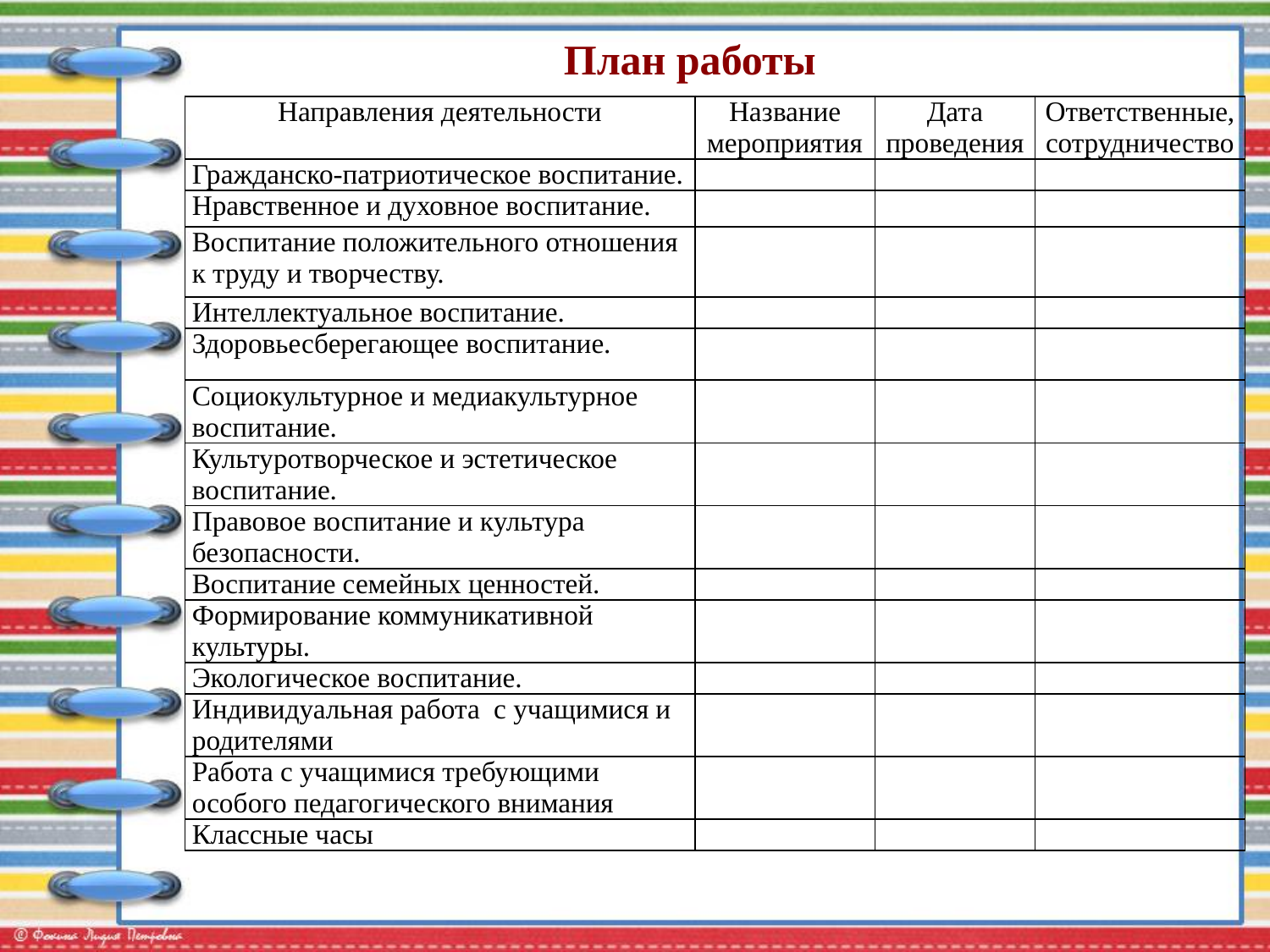

План работы
| Направления деятельности | Название мероприятия | Дата проведения | Ответственные, сотрудничество |
| --- | --- | --- | --- |
| Гражданско-патриотическое воспитание. |  |  |  |
| Нравственное и духовное воспитание. |  |  |  |
| Воспитание положительного отношения к труду и творчеству. |  |  |  |
| Интеллектуальное воспитание. |  |  |  |
| Здоровьесберегающее воспитание. |  |  |  |
| Социокультурное и медиакультурное воспитание. |  |  |  |
| Культуротворческое и эстетическое воспитание. |  |  |  |
| Правовое воспитание и культура безопасности. |  |  |  |
| Воспитание семейных ценностей. |  |  |  |
| Формирование коммуникативной культуры. |  |  |  |
| Экологическое воспитание. |  |  |  |
| Индивидуальная работа с учащимися и родителями |  |  |  |
| Работа с учащимися требующими особого педагогического внимания |  |  |  |
| Классные часы |  |  |  |